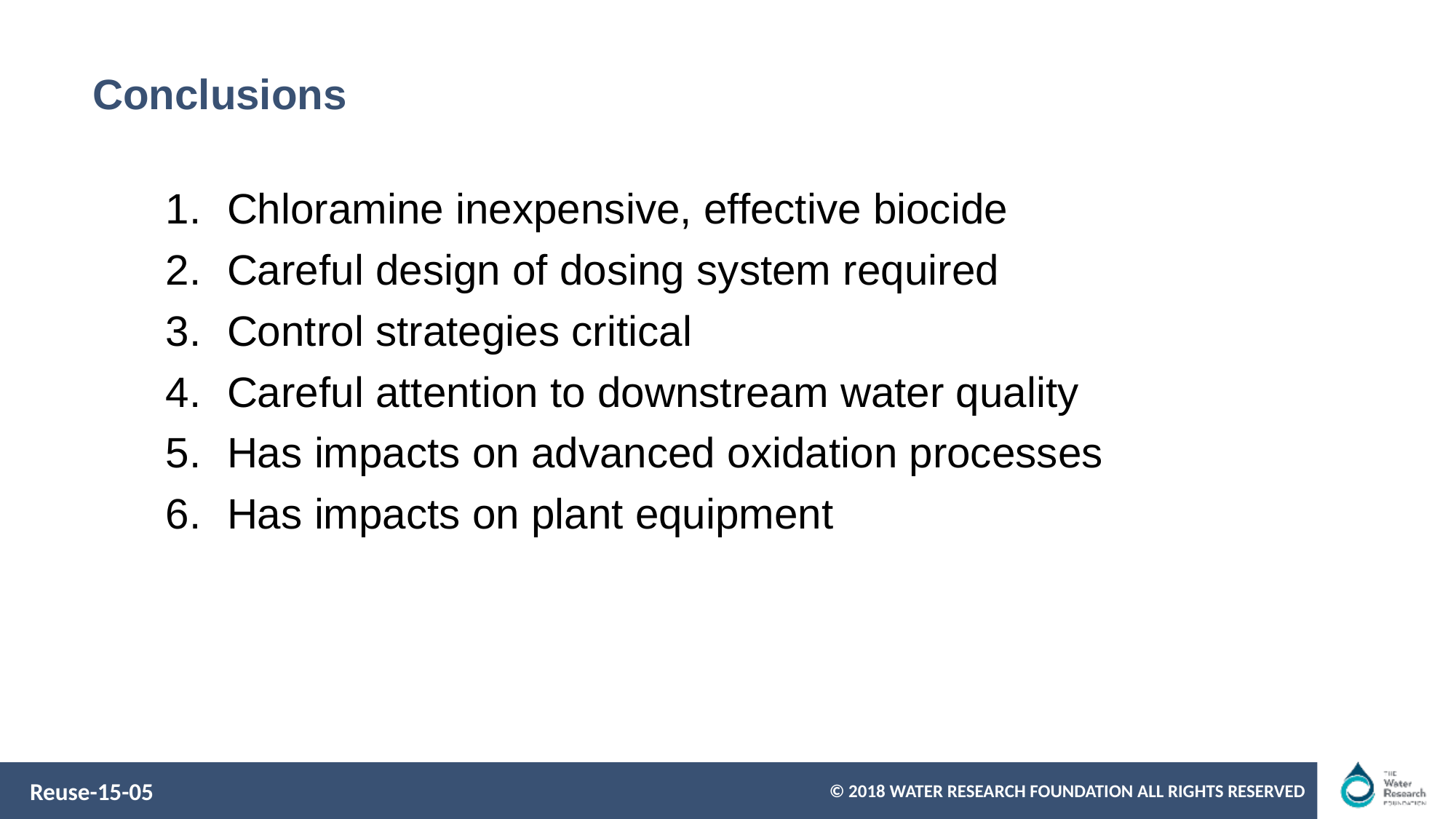

# Conclusions
Chloramine inexpensive, effective biocide
Careful design of dosing system required
Control strategies critical
Careful attention to downstream water quality
Has impacts on advanced oxidation processes
Has impacts on plant equipment